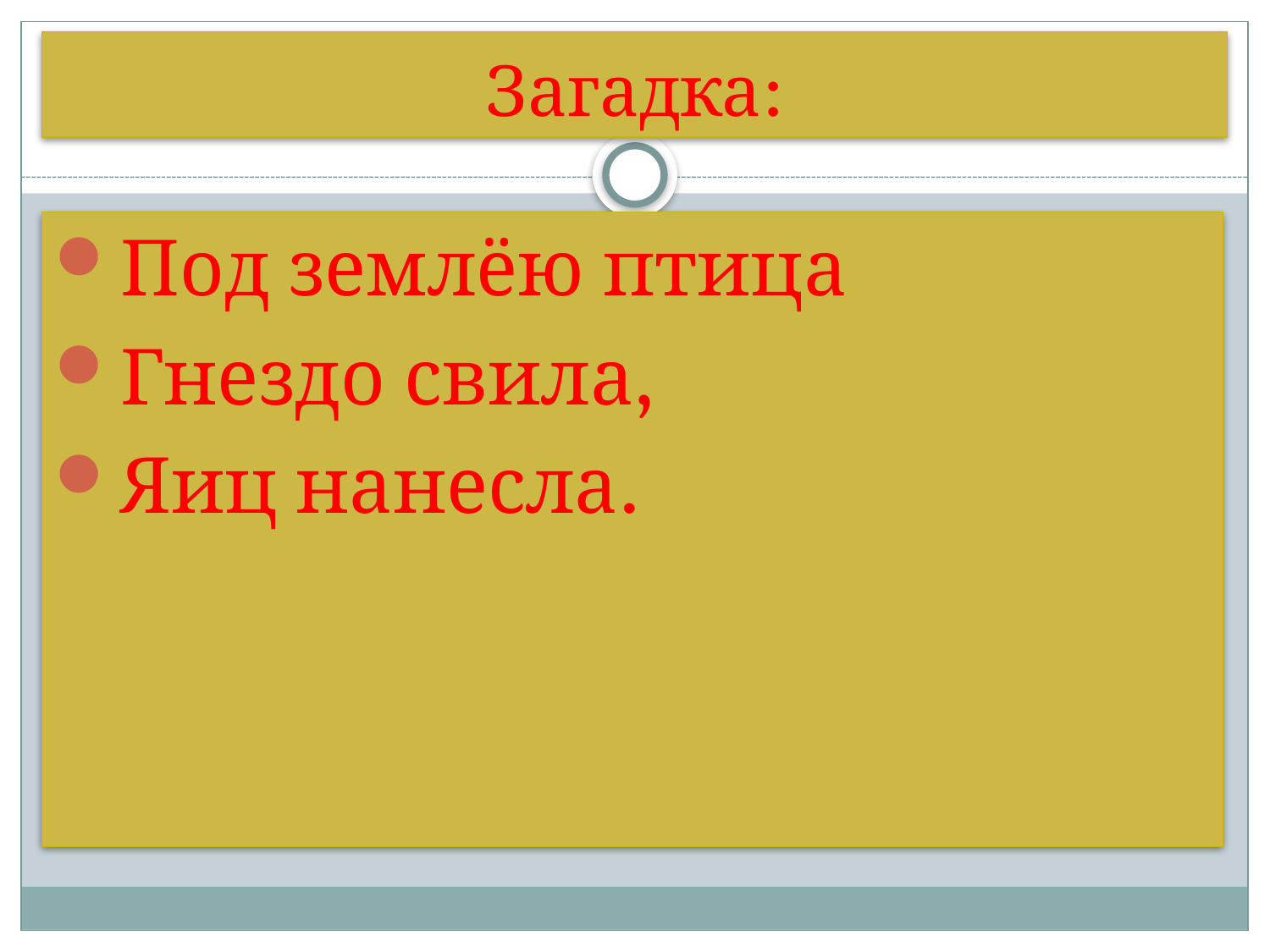

# Загадка:
Под землёю птица
Гнездо свила,
Яиц нанесла.